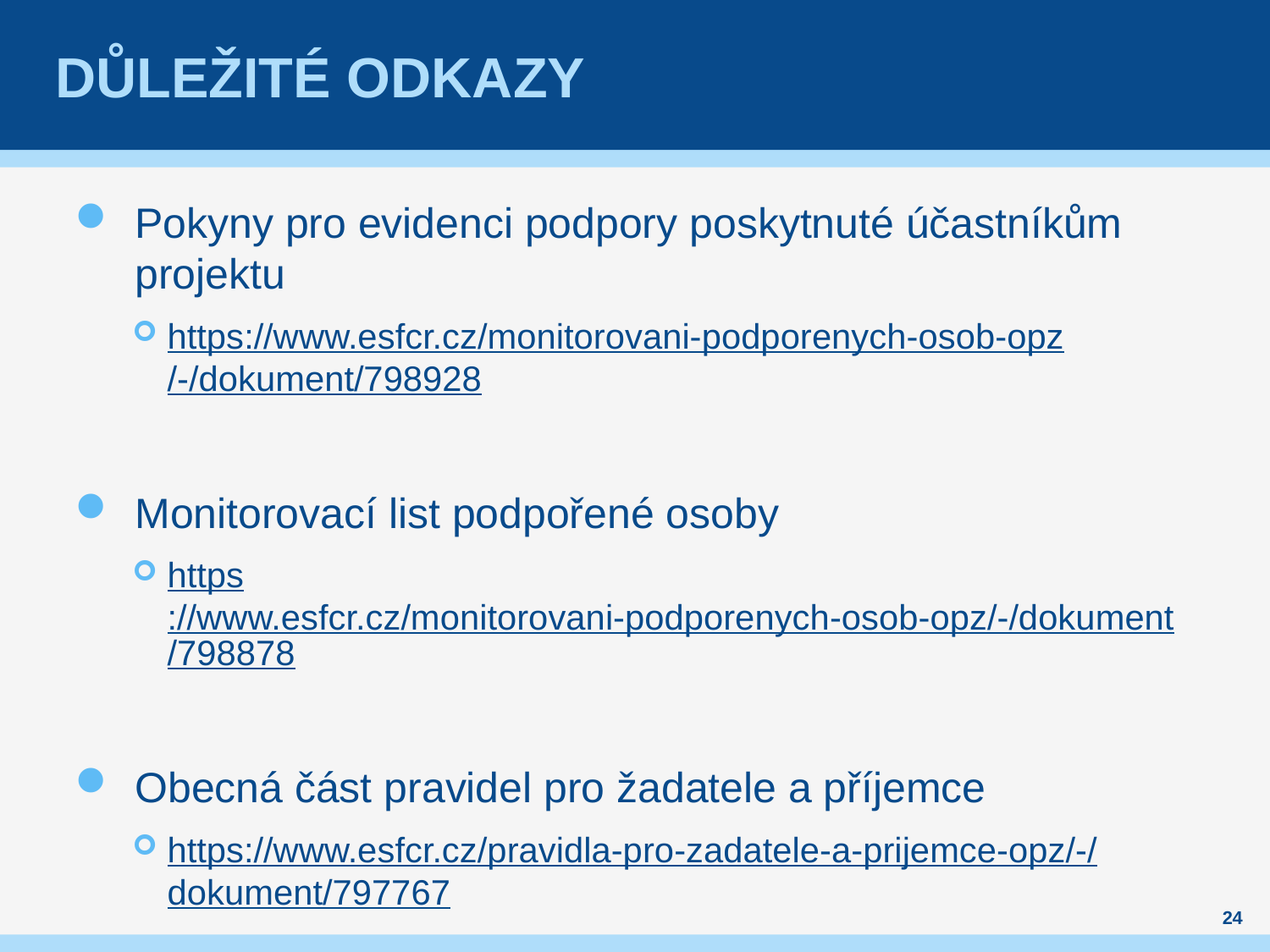

# Důležité odkazy
Pokyny pro evidenci podpory poskytnuté účastníkům projektu
https://www.esfcr.cz/monitorovani-podporenych-osob-opz/-/dokument/798928

Monitorovací list podpořené osoby
https://www.esfcr.cz/monitorovani-podporenych-osob-opz/-/dokument/798878

Obecná část pravidel pro žadatele a příjemce
https://www.esfcr.cz/pravidla-pro-zadatele-a-prijemce-opz/-/dokument/797767

24